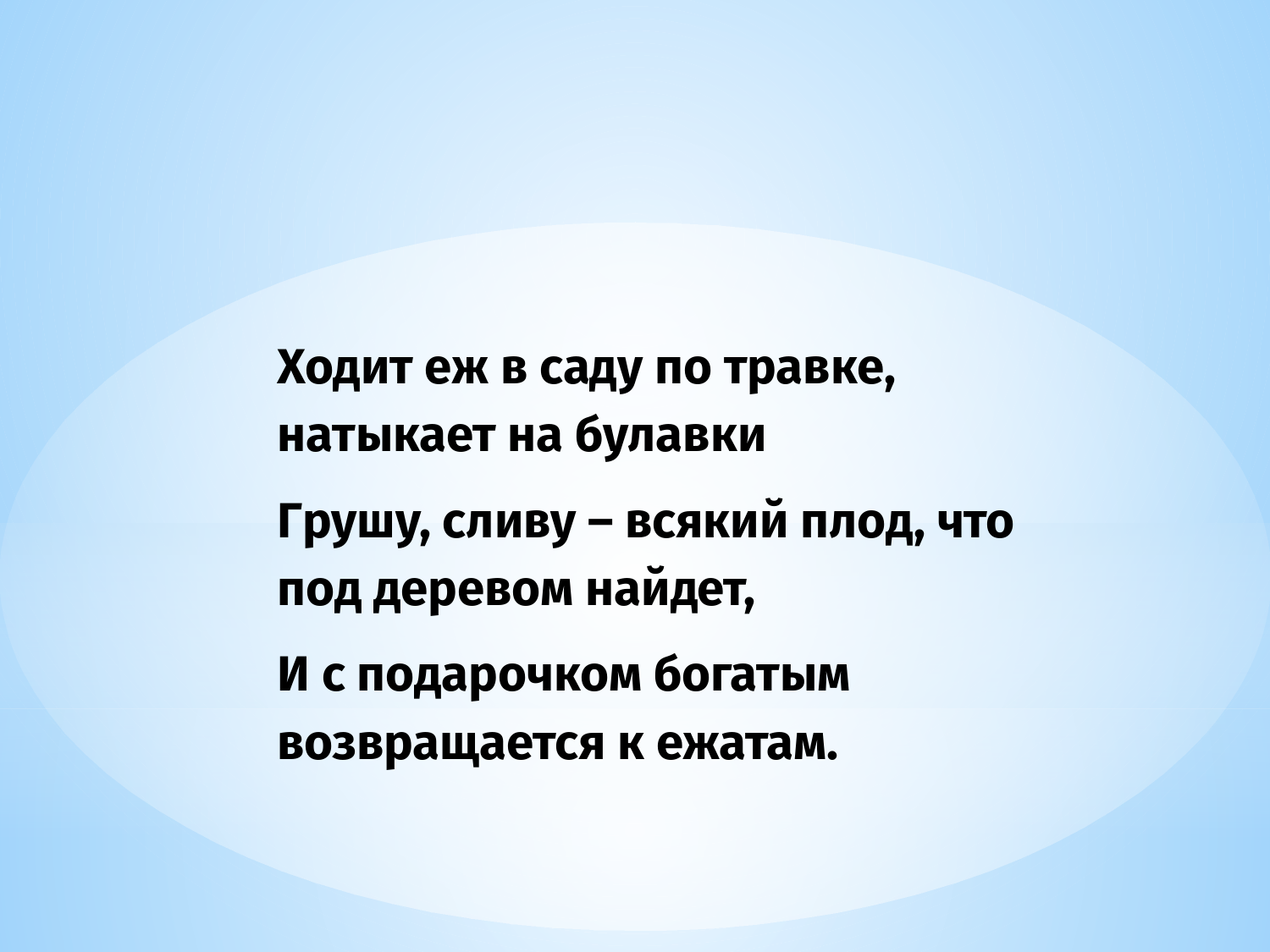

Ходит еж в саду по травке, натыкает на булавки
Грушу, сливу – всякий плод, что под деревом найдет,
И с подарочком богатым возвращается к ежатам.